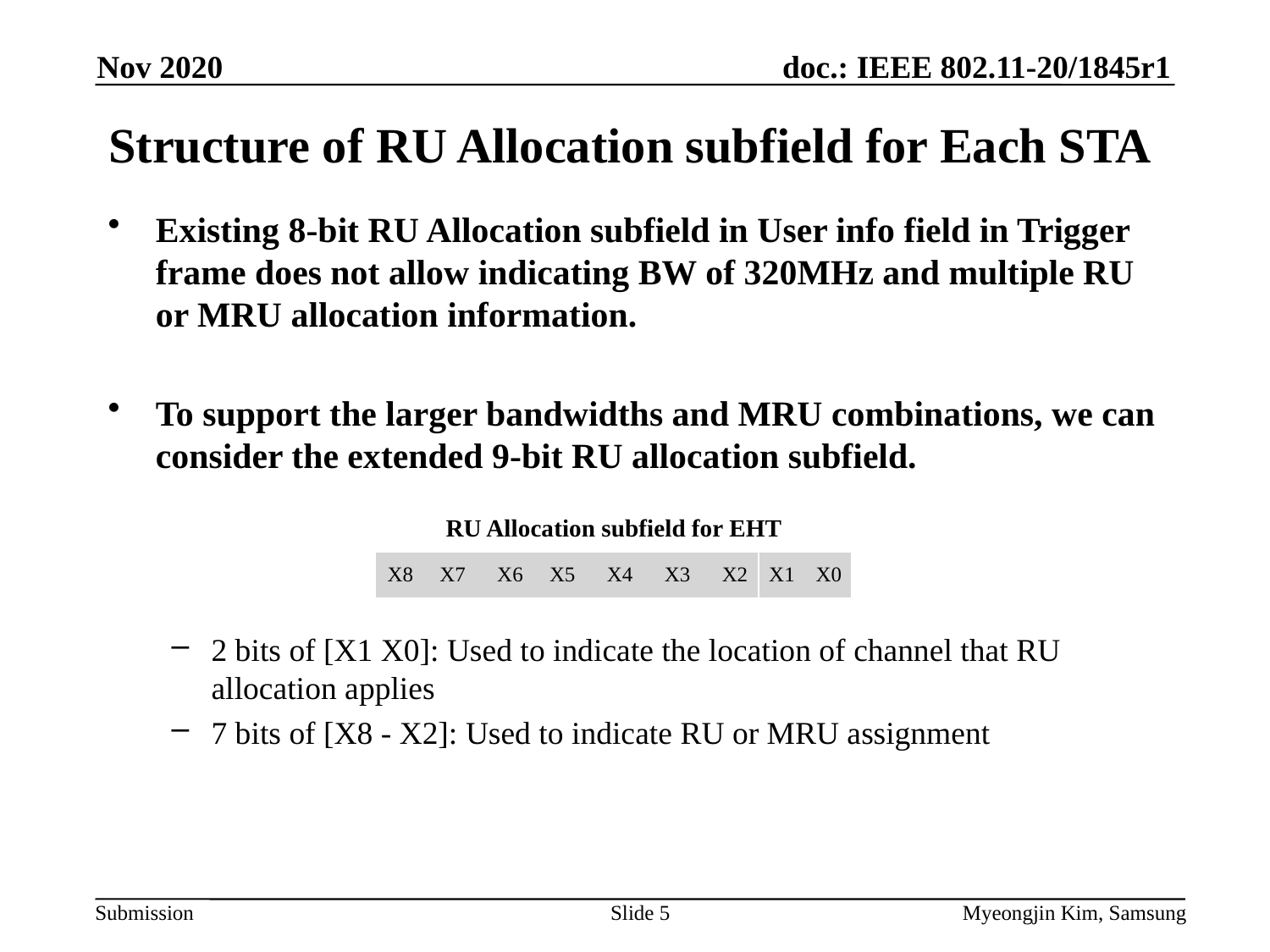

Nov 2020
# Structure of RU Allocation subfield for Each STA
Existing 8-bit RU Allocation subfield in User info field in Trigger frame does not allow indicating BW of 320MHz and multiple RU or MRU allocation information.

To support the larger bandwidths and MRU combinations, we can consider the extended 9-bit RU allocation subfield.

2 bits of [X1 X0]: Used to indicate the location of channel that RU allocation applies
7 bits of [X8 - X2]: Used to indicate RU or MRU assignment

RU Allocation subfield for EHT
|  |  |
| --- | --- |
X8     X7      X6     X5      X4      X3      X2    X1    X0
Slide 5
Myeongjin Kim, Samsung